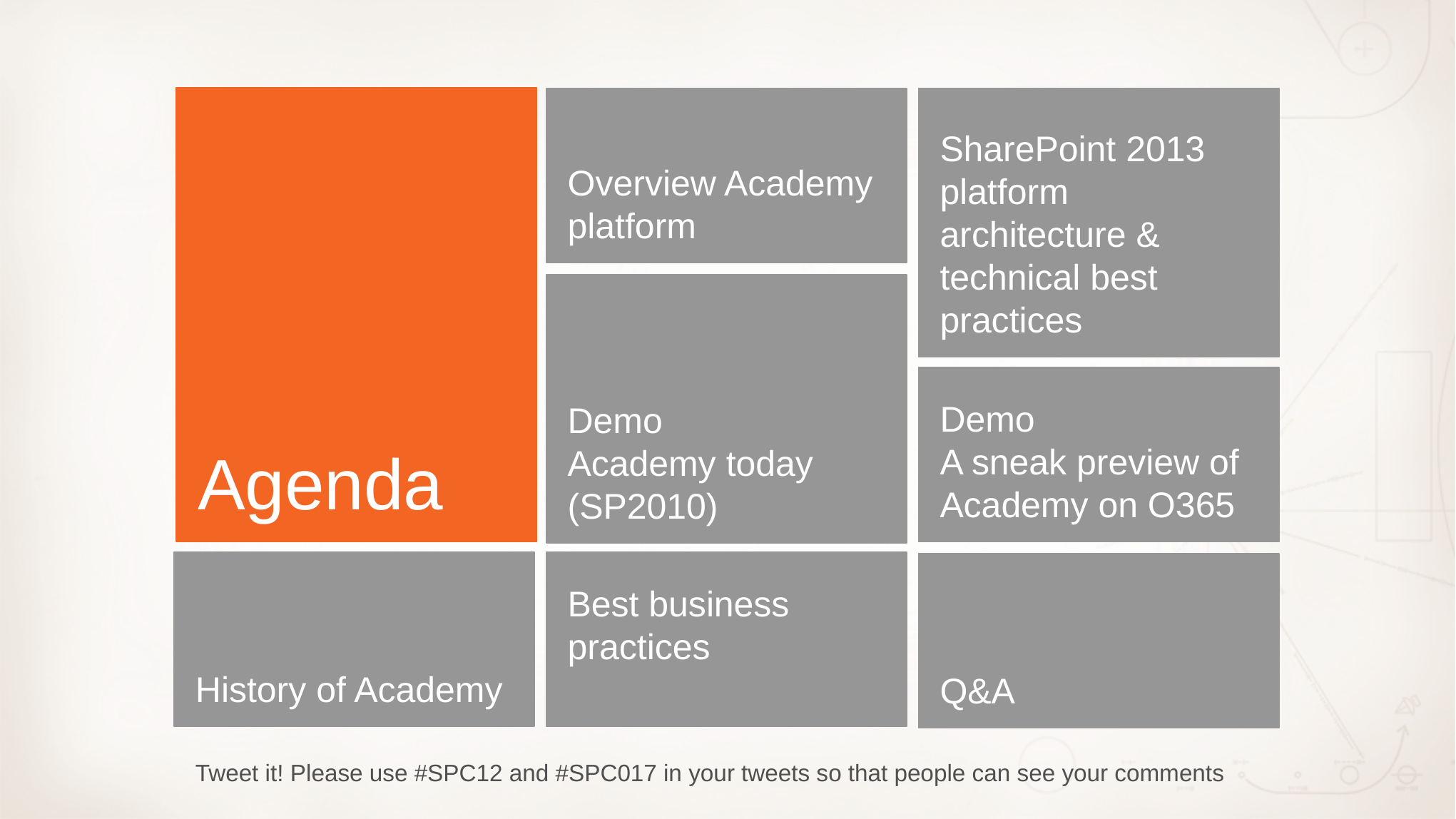

Agenda
Overview Academy platform
SharePoint 2013 platform architecture & technical best practices
Demo
Academy today (SP2010)
Demo
A sneak preview of
Academy on O365
History of Academy
Best business practices

Q&A
Tweet it! Please use #SPC12 and #SPC017 in your tweets so that people can see your comments